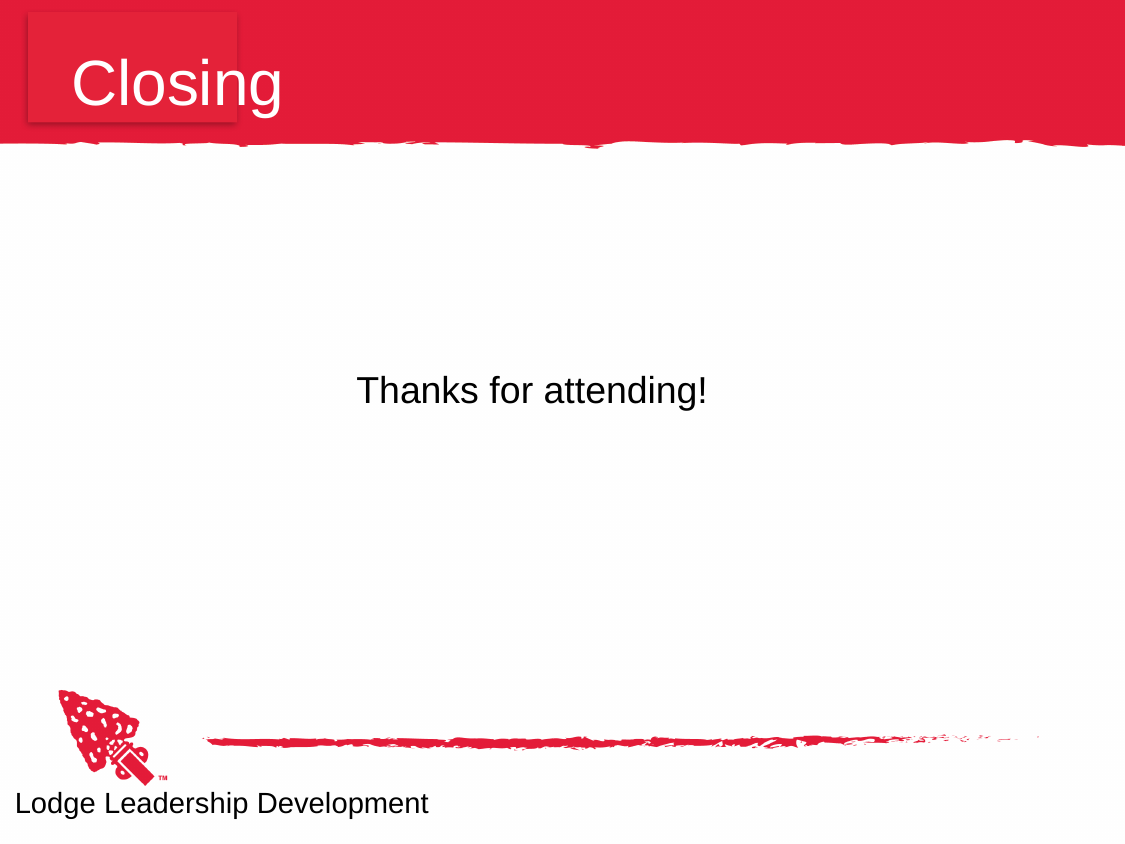

# Closing
Thanks for attending!
Lodge Leadership Development